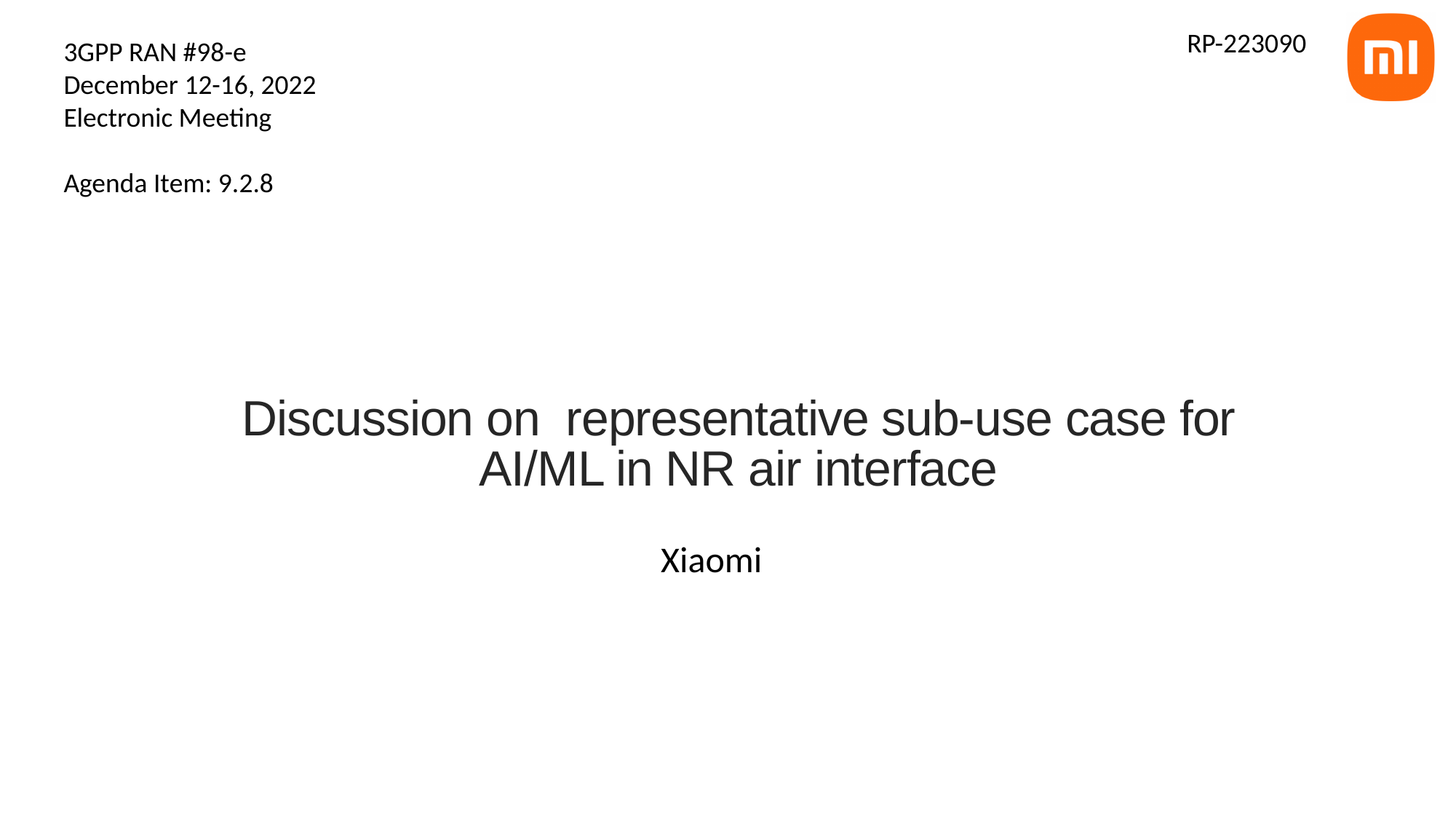

RP-223090
3GPP RAN #98-e
December 12-16, 2022
Electronic Meeting

Agenda Item: 9.2.8
# Discussion on  representative sub-use case for AI/ML in NR air interface
Xiaomi